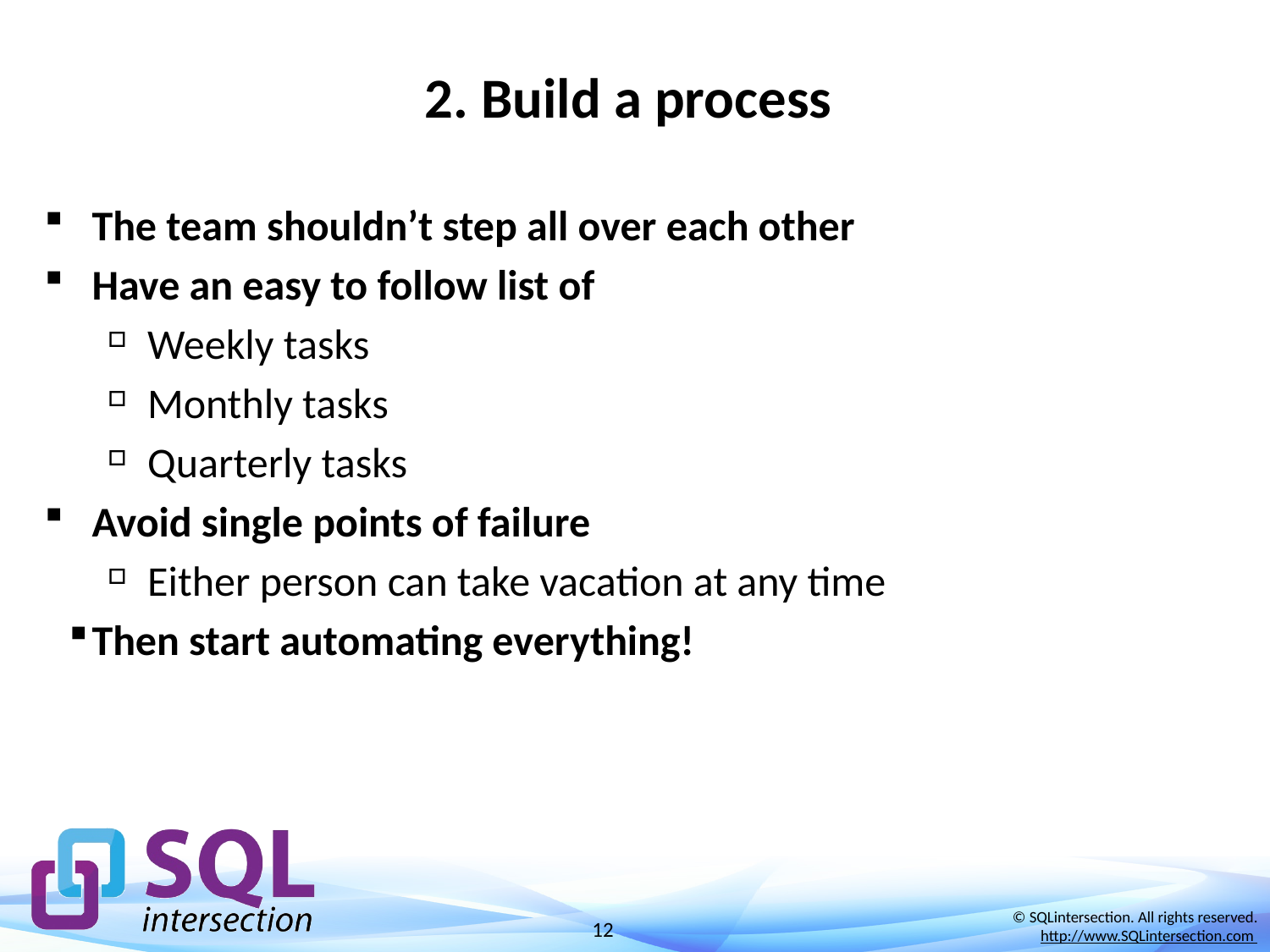

# 2. Build a process
The team shouldn’t step all over each other
Have an easy to follow list of
Weekly tasks
Monthly tasks
Quarterly tasks
Avoid single points of failure
Either person can take vacation at any time
Then start automating everything!